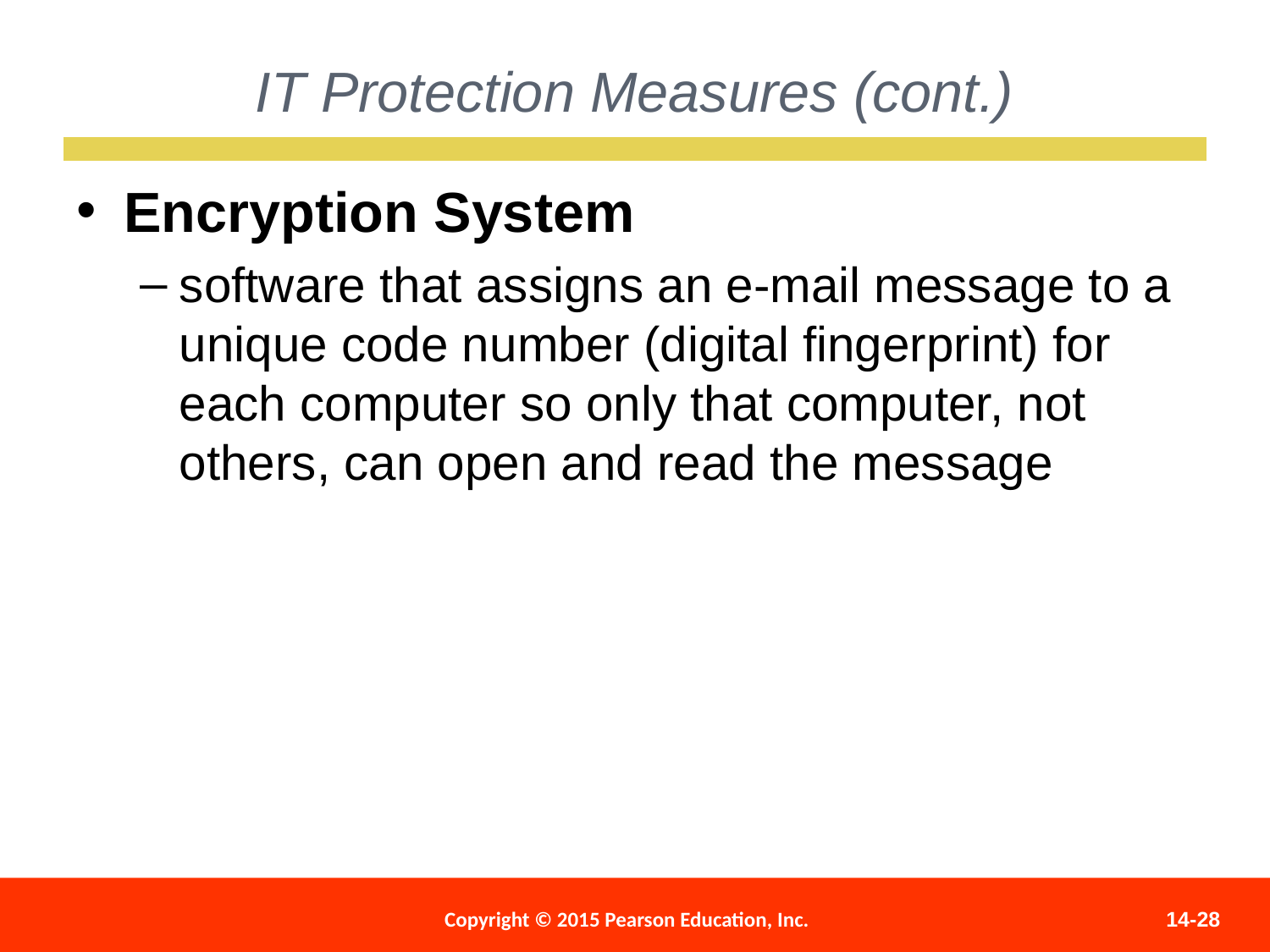

IT Protection Measures (cont.)
Encryption System
software that assigns an e-mail message to a unique code number (digital fingerprint) for each computer so only that computer, not others, can open and read the message